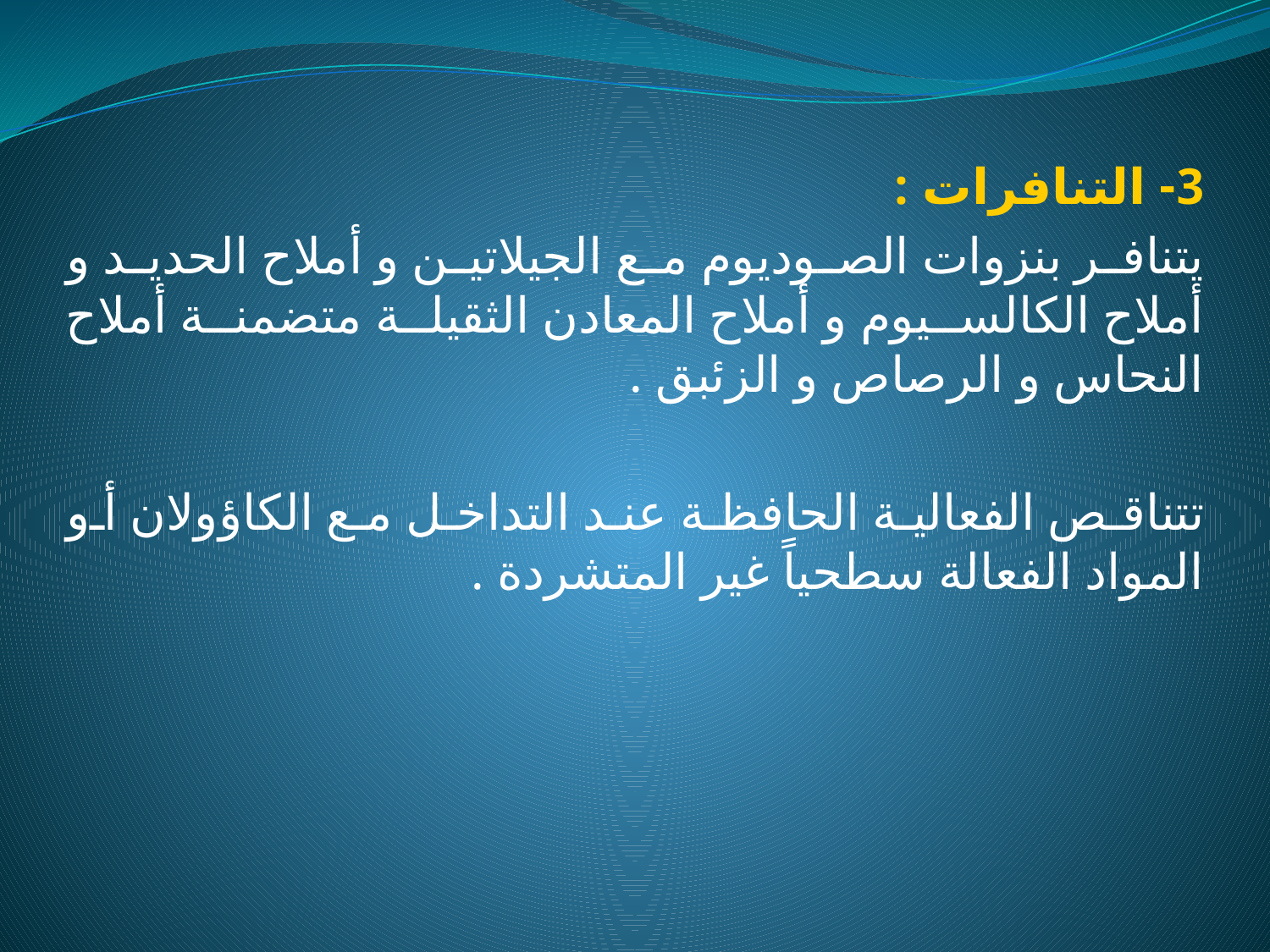

3- التنافرات :
يتنافر بنزوات الصوديوم مع الجيلاتين و أملاح الحديد و أملاح الكالسيوم و أملاح المعادن الثقيلة متضمنة أملاح النحاس و الرصاص و الزئبق .

تتناقص الفعالية الحافظة عند التداخل مع الكاؤولان أو المواد الفعالة سطحياً غير المتشردة .